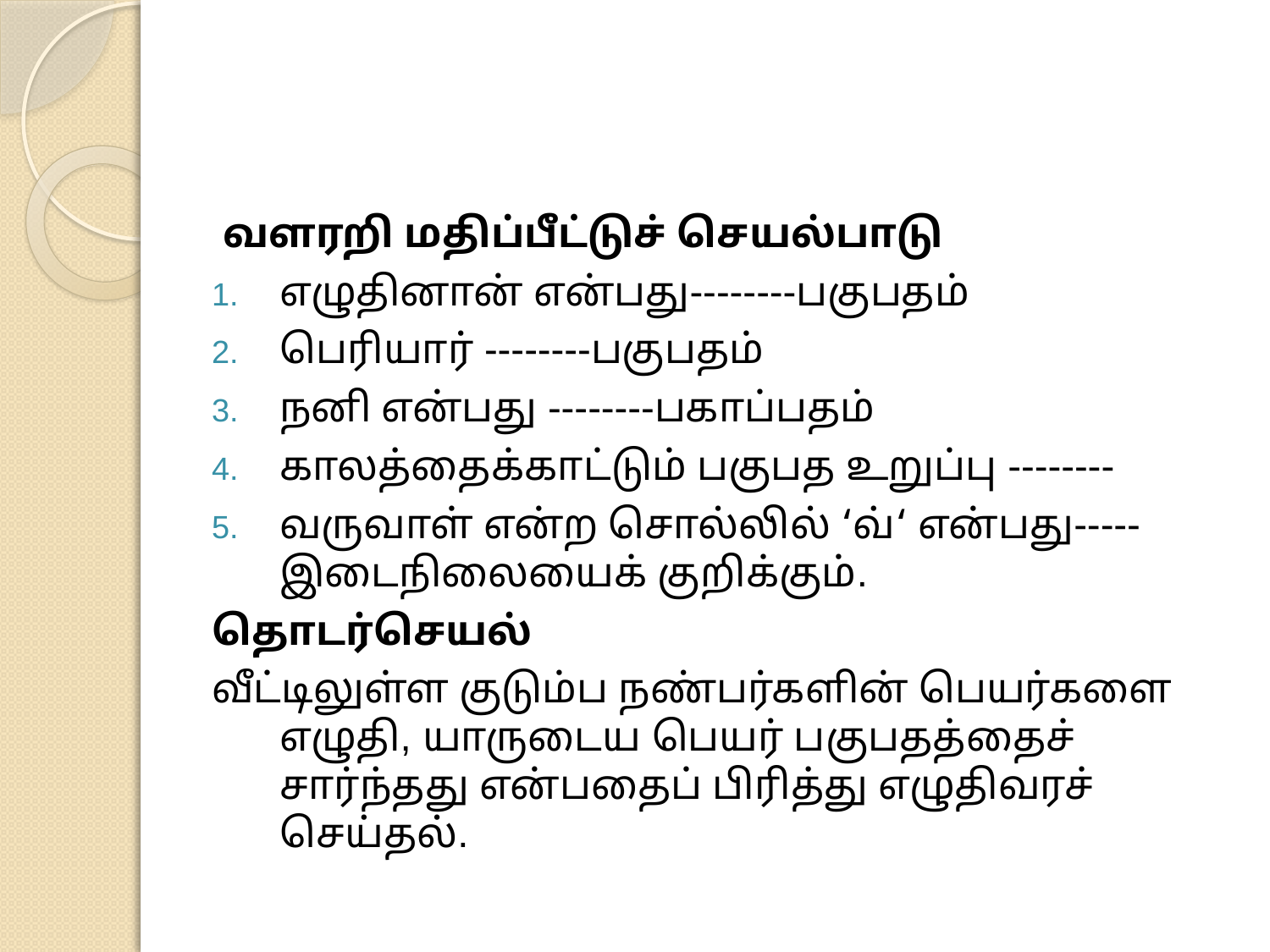

#
வளரறி மதிப்பீட்டுச் செயல்பாடு
எழுதினான் என்பது--------பகுபதம்
பெரியார் --------பகுபதம்
நனி என்பது --------பகாப்பதம்
காலத்தைக்காட்டும் பகுபத உறுப்பு --------
வருவாள் என்ற சொல்லில் ‘வ்‘ என்பது-----இடைநிலையைக் குறிக்கும்.
தொடர்செயல்
வீட்டிலுள்ள குடும்ப நண்பர்களின் பெயர்களை எழுதி, யாருடைய பெயர் பகுபதத்தைச் சார்ந்தது என்பதைப் பிரித்து எழுதிவரச் செய்தல்.